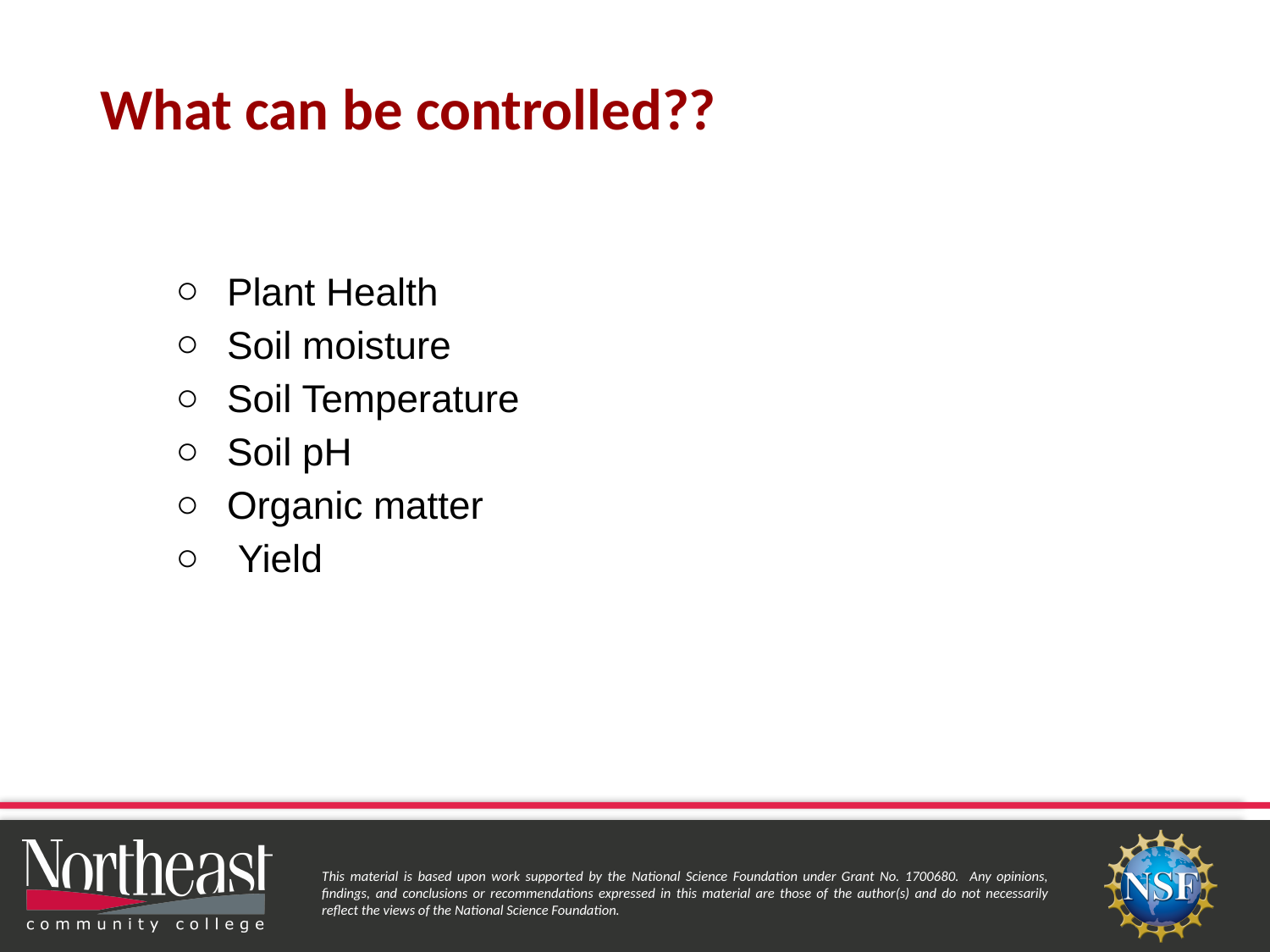

# What can be controlled??

Plant Health
Soil moisture
Soil Temperature
Soil pH
Organic matter
 Yield